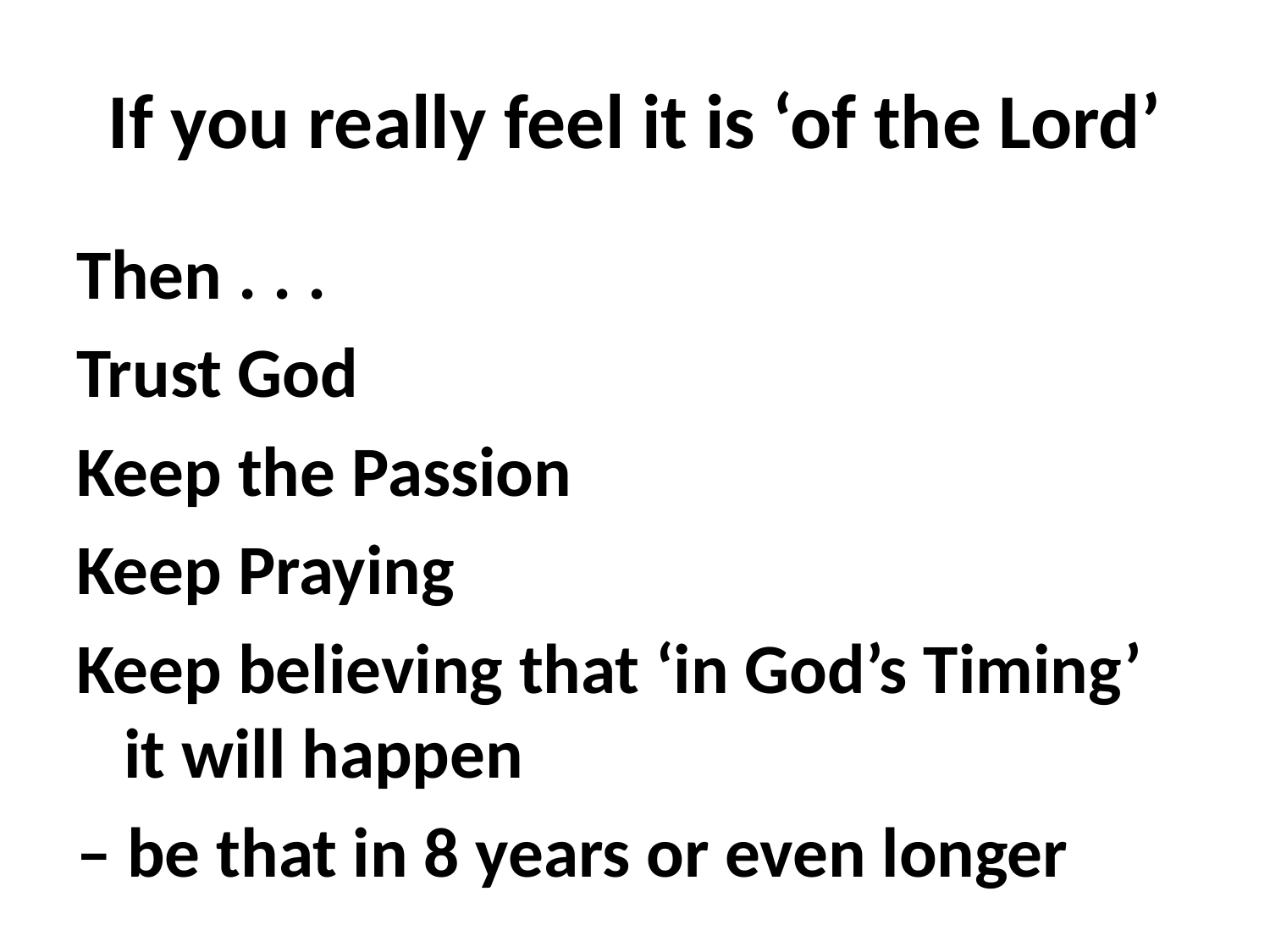

# If you really feel it is ‘of the Lord’
Then . . .
Trust God
Keep the Passion
Keep Praying
Keep believing that ‘in God’s Timing’ it will happen
– be that in 8 years or even longer